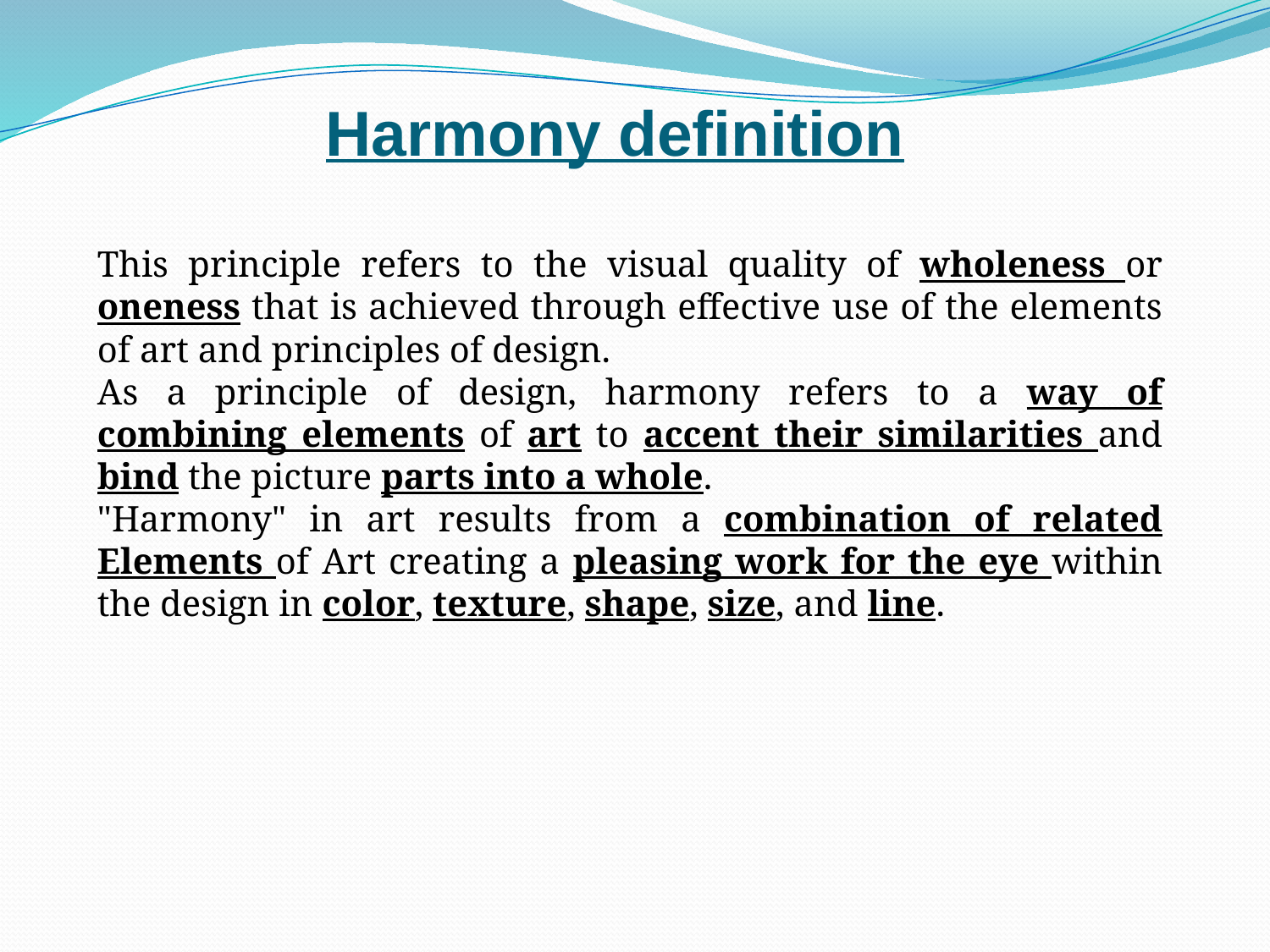

Harmony definition
This principle refers to the visual quality of wholeness or oneness that is achieved through effective use of the elements of art and principles of design.
As a principle of design, harmony refers to a way of combining elements of art to accent their similarities and bind the picture parts into a whole.
"Harmony" in art results from a combination of related Elements of Art creating a pleasing work for the eye within the design in color, texture, shape, size, and line.